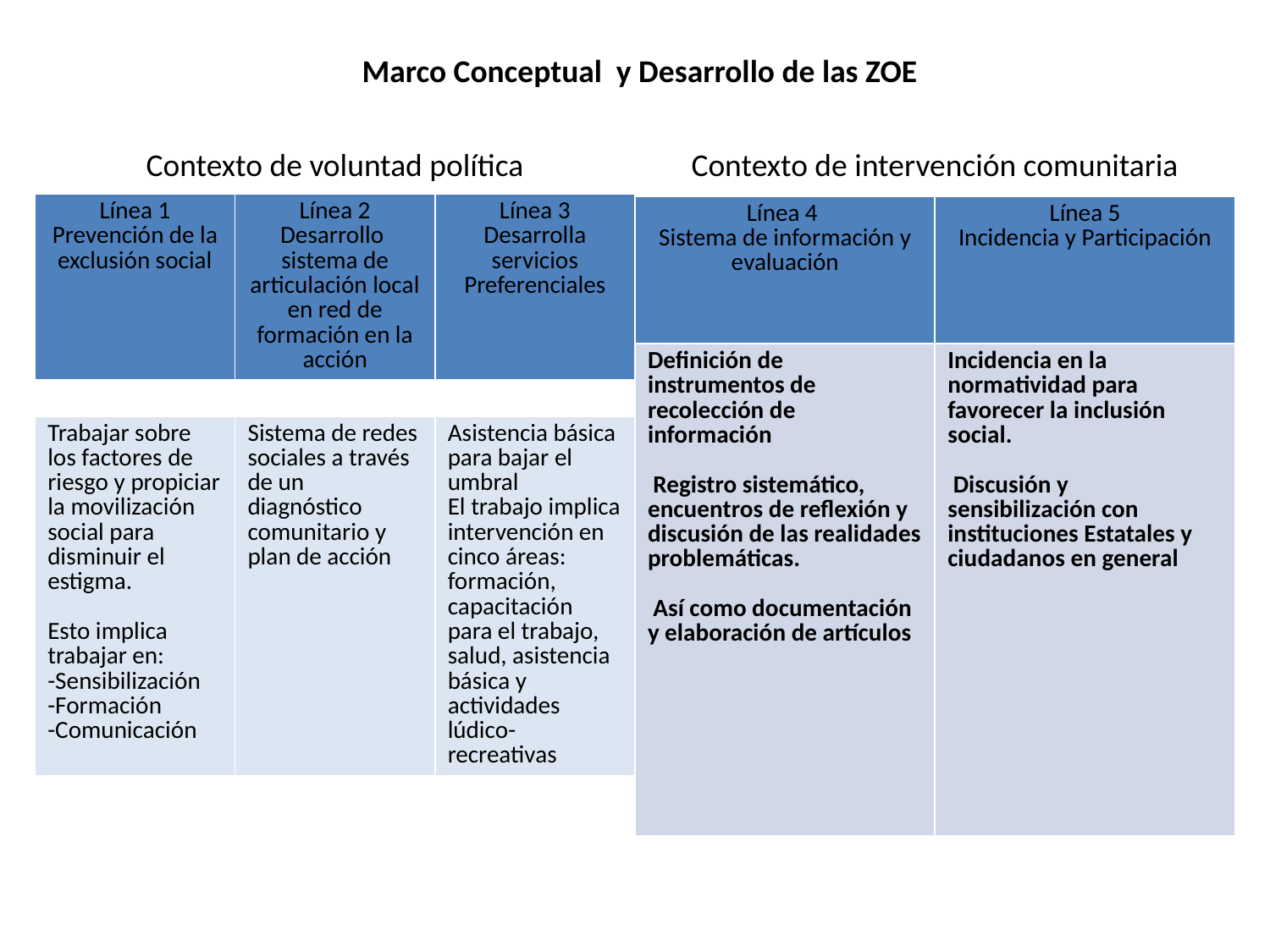

Marco Conceptual  y Desarrollo de las ZOE
| Contexto de voluntad política | Contexto de intervención comunitaria |
| --- | --- |
| Línea 1 Prevención de la exclusión social | Línea 2 Desarrollo sistema de articulación local en red de formación en la acción | Línea 3 Desarrolla servicios Preferenciales |
| --- | --- | --- |
| Línea 4 Sistema de información y evaluación | Línea 5 Incidencia y Participación |
| --- | --- |
| Definición de instrumentos de recolección de información Registro sistemático, encuentros de reflexión y discusión de las realidades problemáticas. Así como documentación y elaboración de artículos | Incidencia en la normatividad para favorecer la inclusión social. Discusión y sensibilización con instituciones Estatales y ciudadanos en general |
| Trabajar sobre los factores de riesgo y propiciar la movilización social para disminuir el estigma. Esto implica trabajar en: -Sensibilización -Formación -Comunicación | Sistema de redes sociales a través de un diagnóstico comunitario y plan de acción | Asistencia básica para bajar el umbral El trabajo implica intervención en cinco áreas: formación, capacitación para el trabajo, salud, asistencia básica y actividades lúdico-recreativas |
| --- | --- | --- |